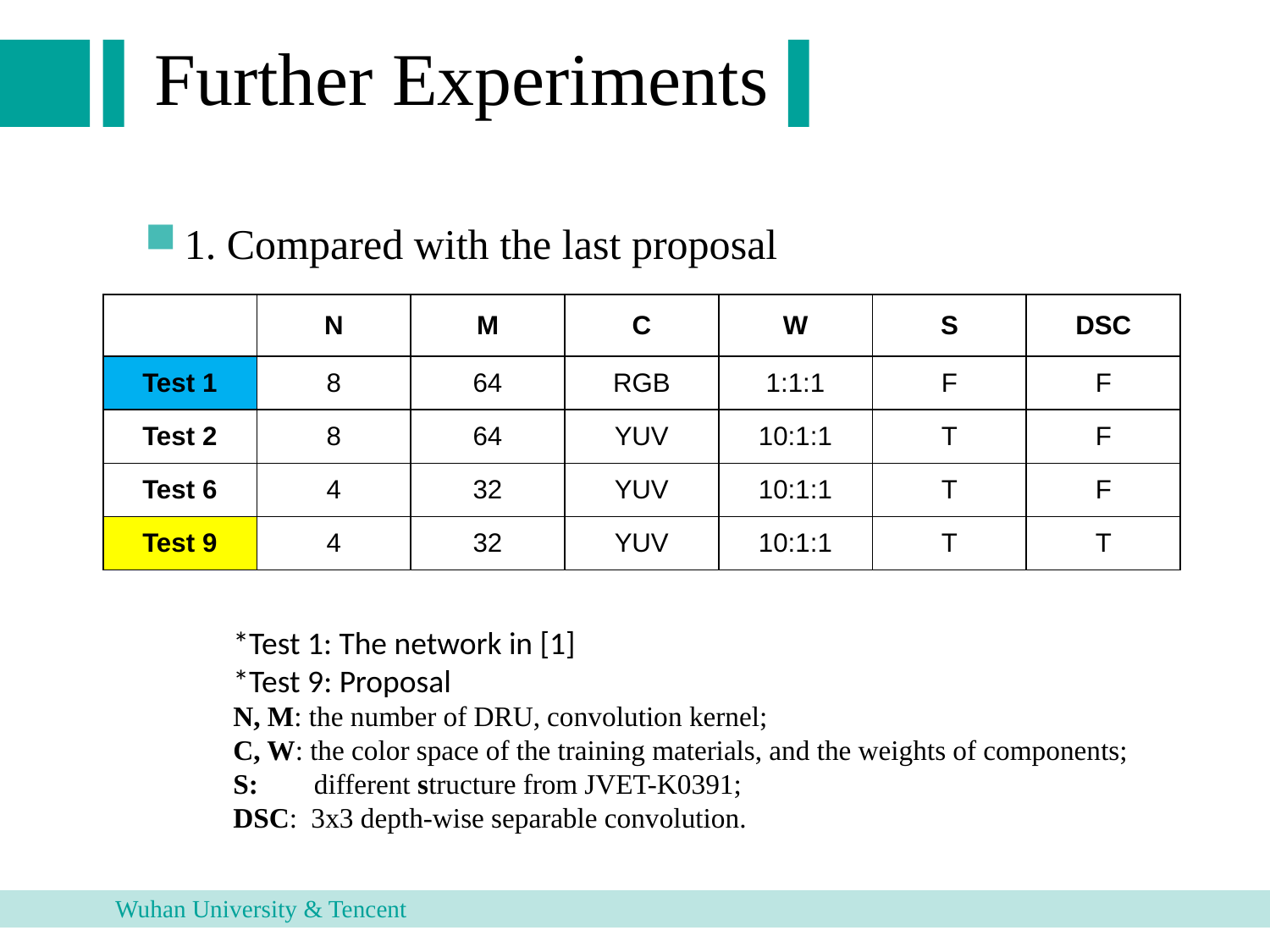

Further Experiments
1. Compared with the last proposal
|  | N | M | C | W | S | DSC |
| --- | --- | --- | --- | --- | --- | --- |
| Test 1 | 8 | 64 | RGB | 1:1:1 | F | F |
| Test 2 | 8 | 64 | YUV | 10:1:1 | T | F |
| Test 6 | 4 | 32 | YUV | 10:1:1 | T | F |
| Test 9 | 4 | 32 | YUV | 10:1:1 | T | T |
*Test 1: The network in [1]
*Test 9: Proposal
N, M: the number of DRU, convolution kernel;
C, W: the color space of the training materials, and the weights of components;
S:        different structure from JVET-K0391;
DSC:  3x3 depth-wise separable convolution.